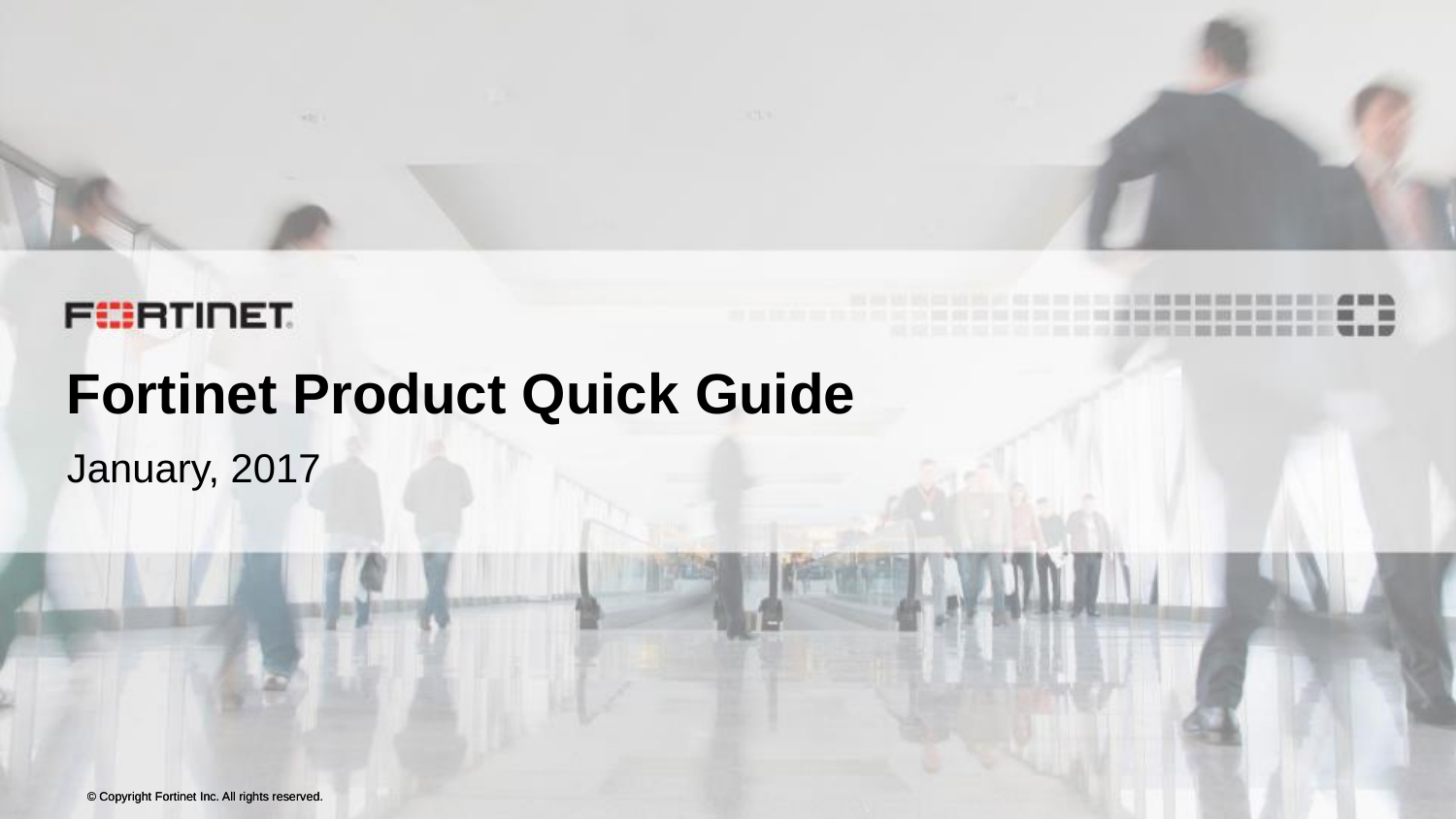

# Fortinet Product Quick Guide
January, 2017